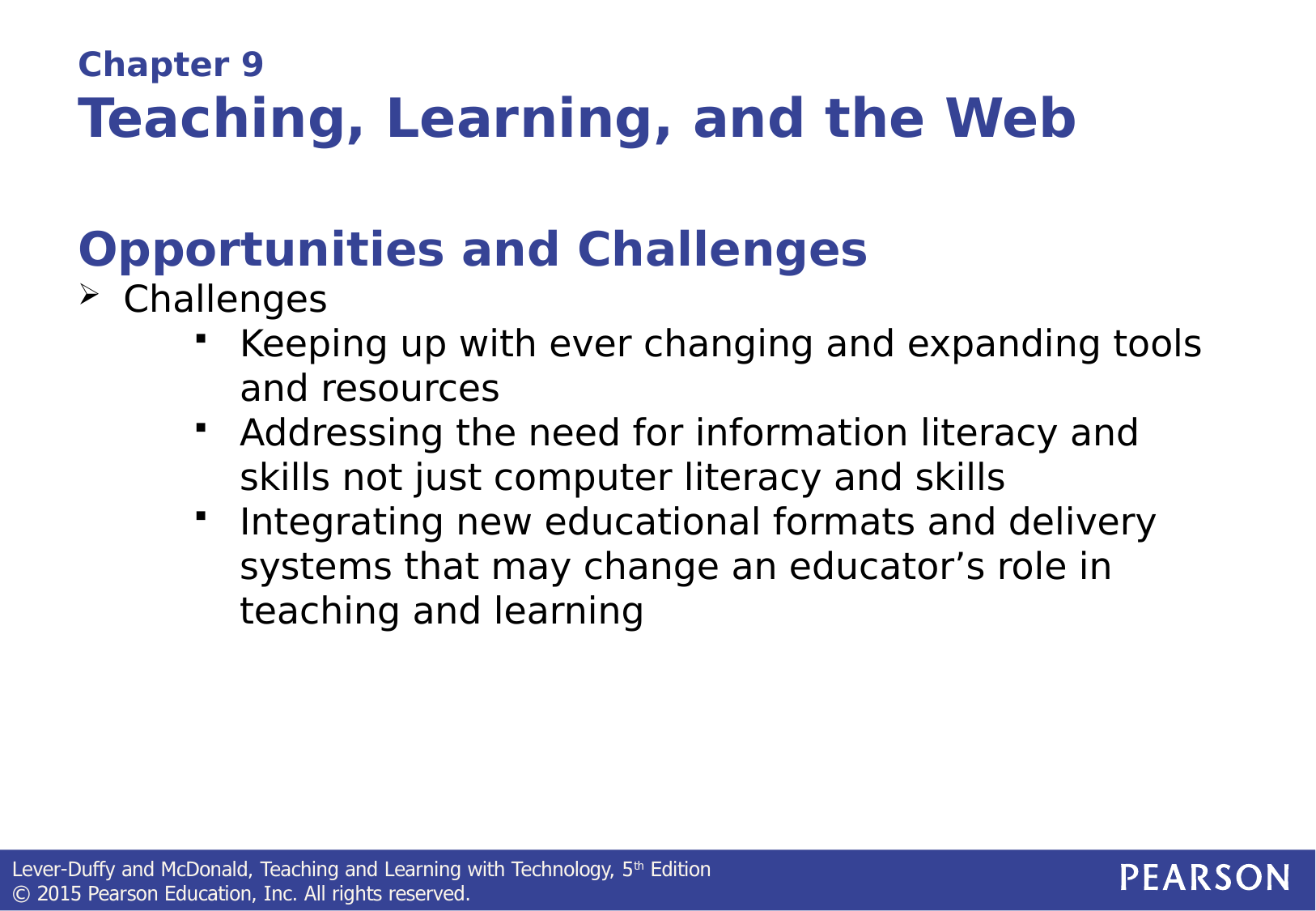

# Chapter 9 Teaching, Learning, and the Web
Opportunities and Challenges
Challenges
Keeping up with ever changing and expanding tools and resources
Addressing the need for information literacy and skills not just computer literacy and skills
Integrating new educational formats and delivery systems that may change an educator’s role in teaching and learning